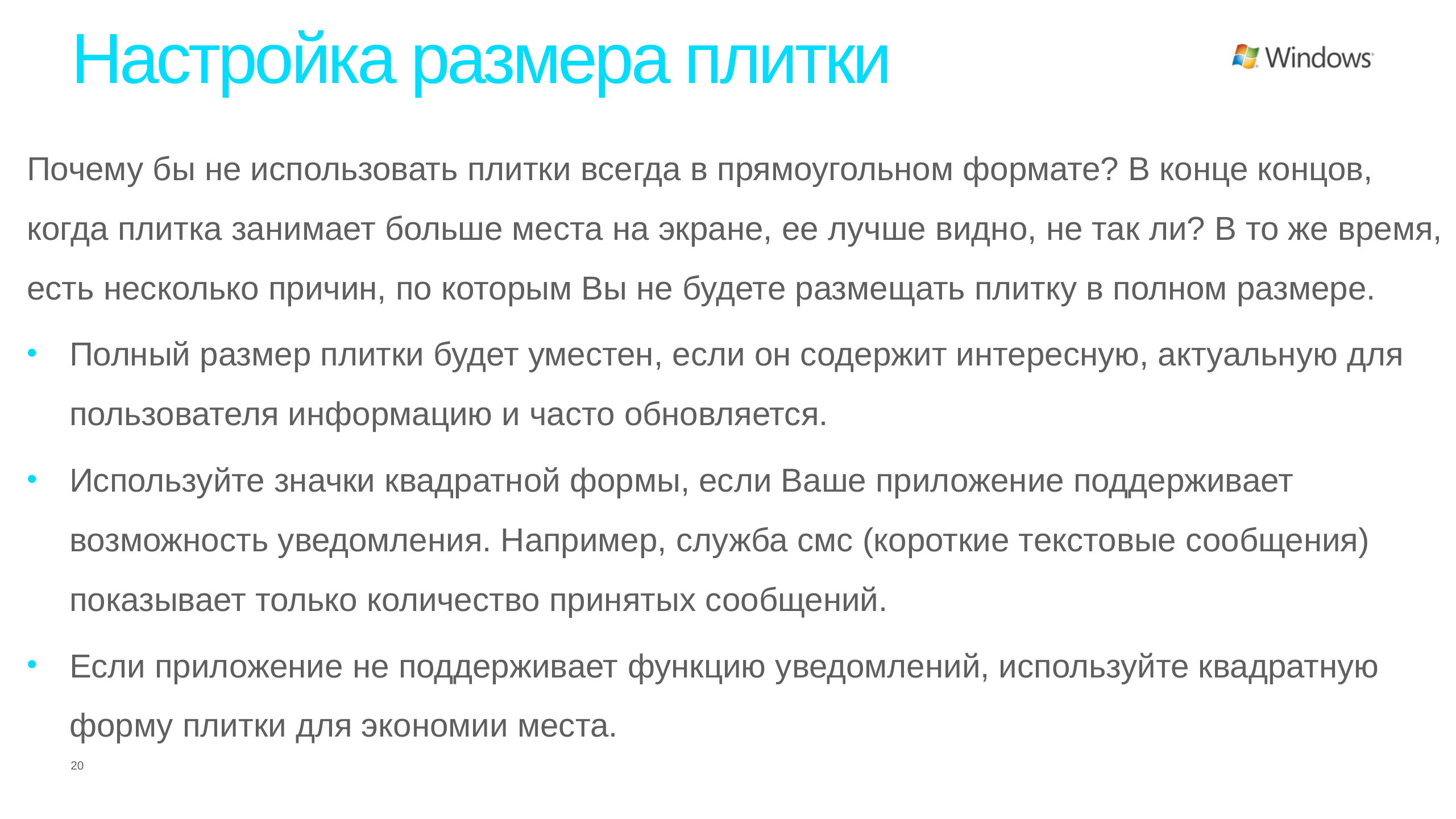

# Настройка размера плитки
Почему бы не использовать плитки всегда в прямоугольном формате? В конце концов, когда плитка занимает больше места на экране, ее лучше видно, не так ли? В то же время, есть несколько причин, по которым Вы не будете размещать плитку в полном размере.
Полный размер плитки будет уместен, если он содержит интересную, актуальную для пользователя информацию и часто обновляется.
Используйте значки квадратной формы, если Ваше приложение поддерживает возможность уведомления. Например, служба смс (короткие текстовые сообщения) показывает только количество принятых сообщений.
Если приложение не поддерживает функцию уведомлений, используйте квадратную форму плитки для экономии места.